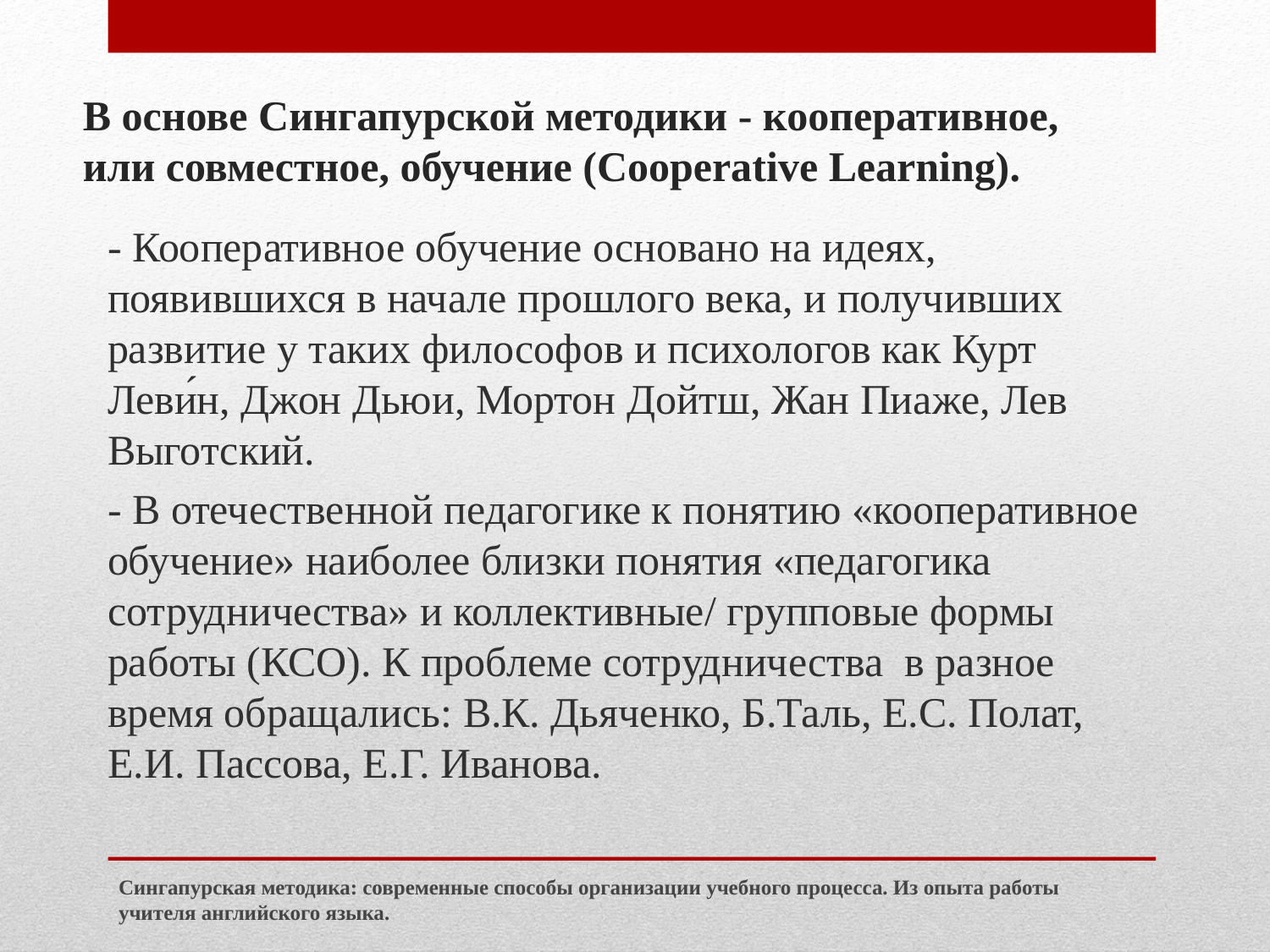

В основе Сингапурской методики - кооперативное, или совместное, обучение (Cooperative Learning).
- Кооперативное обучение основано на идеях, появившихся в начале прошлого века, и получивших развитие у таких философов и психологов как Курт Леви́н, Джон Дьюи, Мортон Дойтш, Жан Пиаже, Лев Выготский.
- В отечественной педагогике к понятию «кооперативное обучение» наиболее близки понятия «педагогика сотрудничества» и коллективные/ групповые формы работы (КСО). К проблеме сотрудничества  в разное время обращались: В.К. Дьяченко, Б.Таль, Е.С. Полат, Е.И. Пассова, Е.Г. Иванова.
Сингапурская методика: современные способы организации учебного процесса. Из опыта работы учителя английского языка.